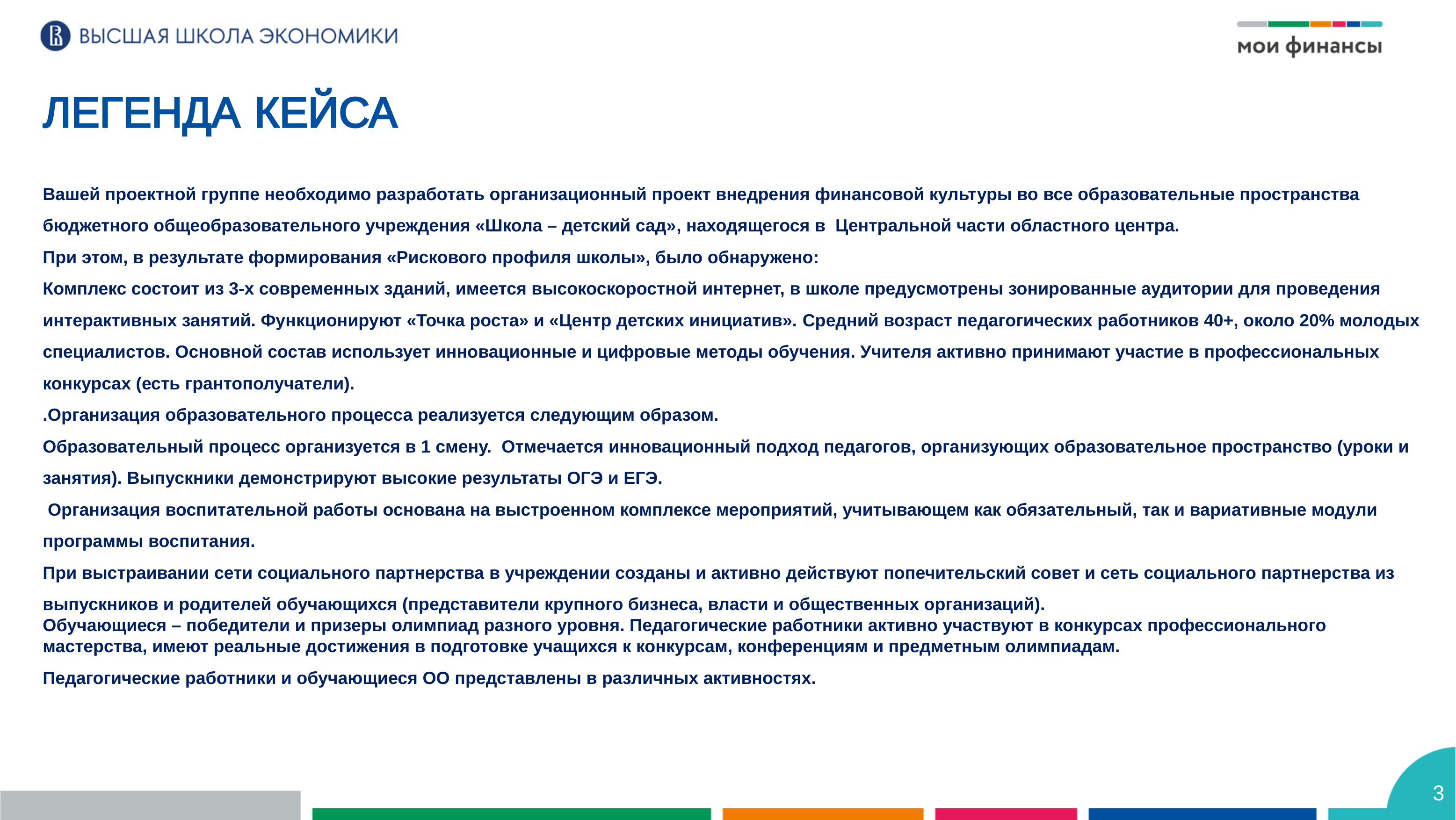

ЛЕГЕНДА КЕЙСА
Вашей проектной группе необходимо разработать организационный проект внедрения финансовой культуры во все образовательные пространства
бюджетного общеобразовательного учреждения «Школа – детский сад», находящегося в  Центральной части областного центра.
При этом, в результате формирования «Рискового профиля школы», было обнаружено:
Комплекс состоит из 3-х современных зданий, имеется высокоскоростной интернет, в школе предусмотрены зонированные аудитории для проведения интерактивных занятий. Функционируют «Точка роста» и «Центр детских инициатив». Средний возраст педагогических работников 40+, около 20% молодых специалистов. Основной состав использует инновационные и цифровые методы обучения. Учителя активно принимают участие в профессиональных конкурсах (есть грантополучатели).
.Организация образовательного процесса реализуется следующим образом.
Образовательный процесс организуется в 1 смену.  Отмечается инновационный подход педагогов, организующих образовательное пространство (уроки и занятия). Выпускники демонстрируют высокие результаты ОГЭ и ЕГЭ.
 Организация воспитательной работы основана на выстроенном комплексе мероприятий, учитывающем как обязательный, так и вариативные модули программы воспитания.
При выстраивании сети социального партнерства в учреждении созданы и активно действуют попечительский совет и сеть социального партнерства из выпускников и родителей обучающихся (представители крупного бизнеса, власти и общественных организаций).
Обучающиеся – победители и призеры олимпиад разного уровня. Педагогические работники активно участвуют в конкурсах профессионального мастерства, имеют реальные достижения в подготовке учащихся к конкурсам, конференциям и предметным олимпиадам.
Педагогические работники и обучающиеся ОО представлены в различных активностях.
3